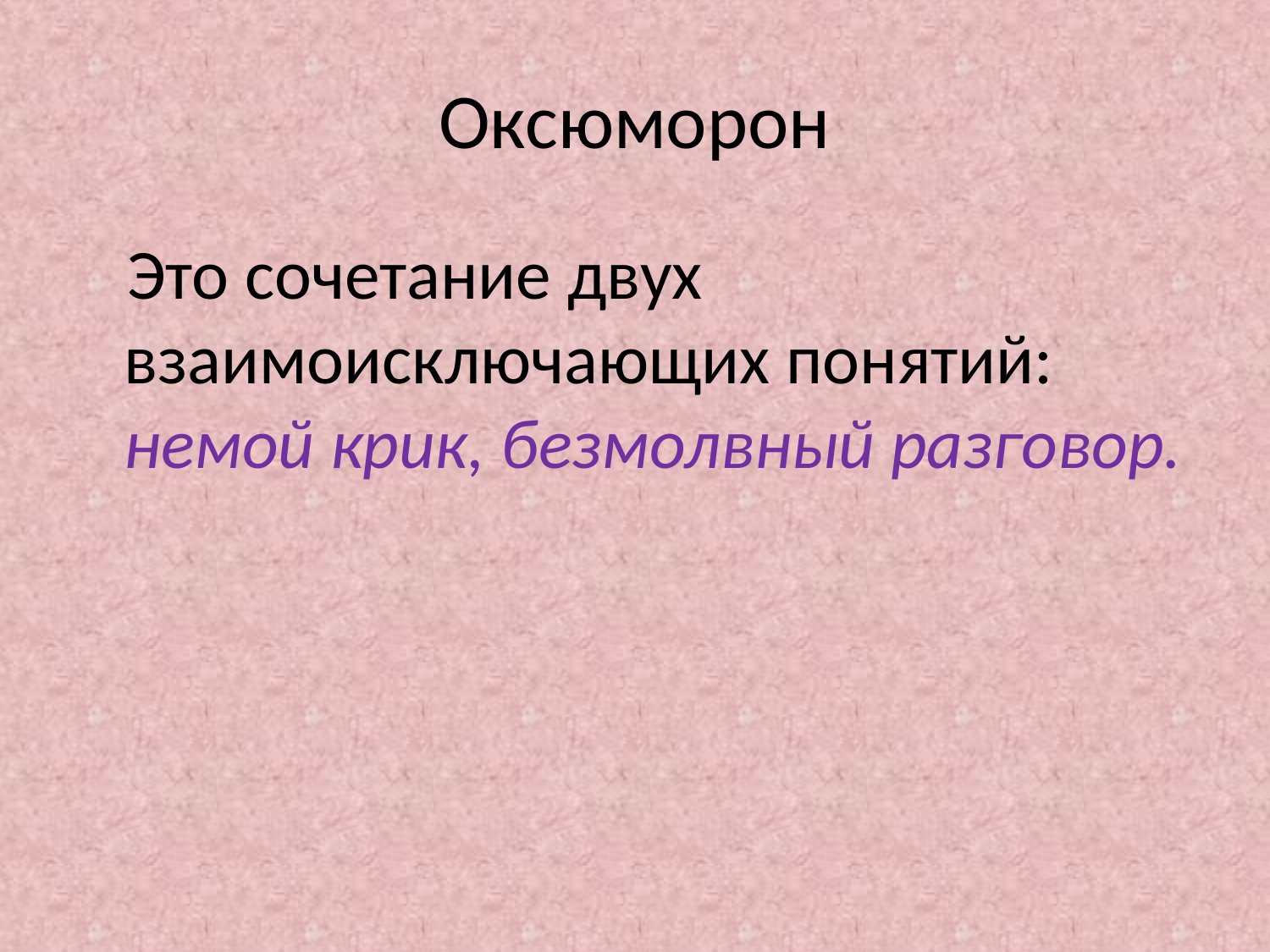

# Оксюморон
    Это сочетание двух взаимоисключающих понятий: немой крик, безмолвный разговор.